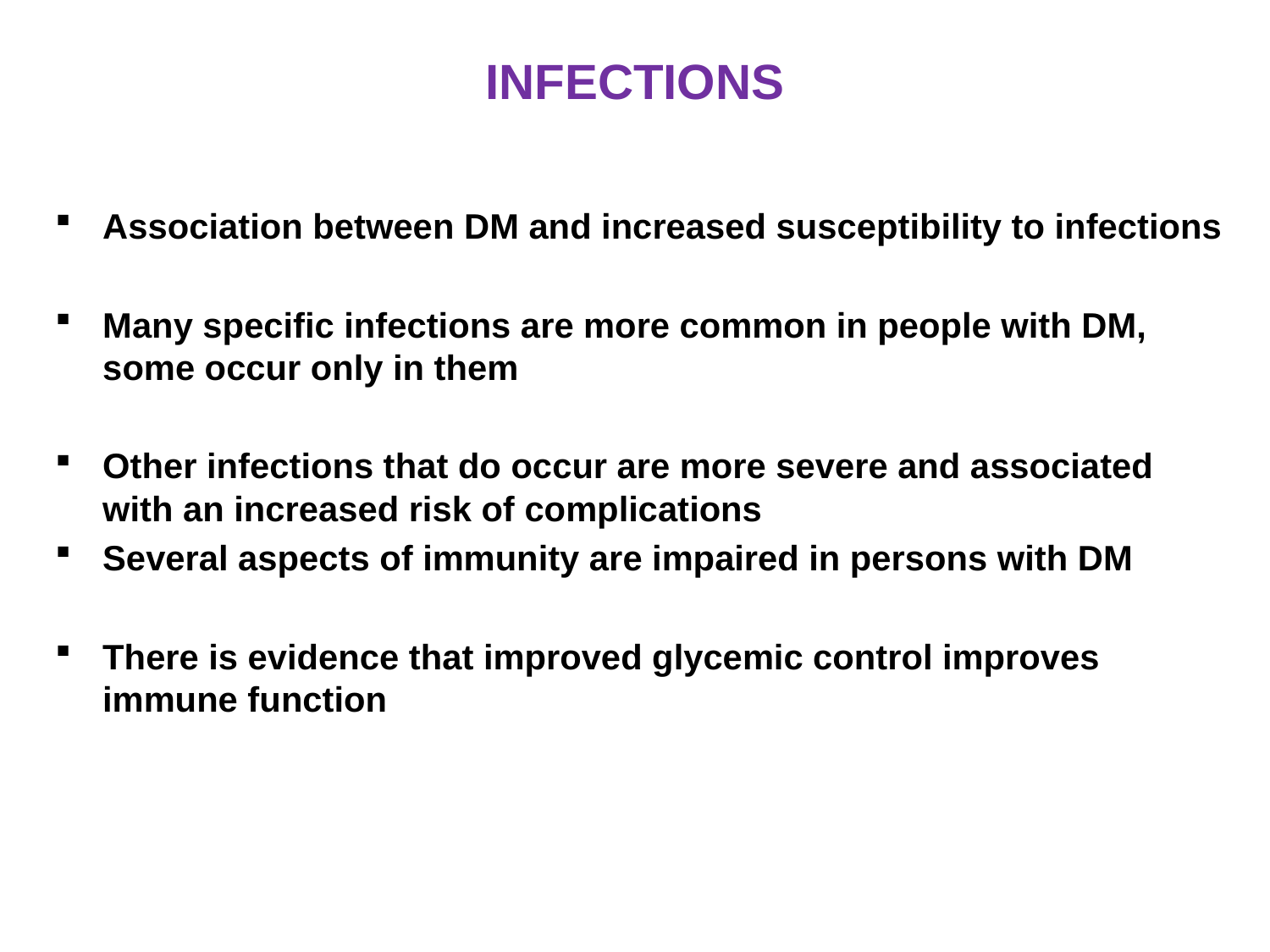

# INFECTIONS

Association between DM and increased susceptibility to infections

Many specific infections are more common in people with DM, some occur only in them

Other infections that do occur are more severe and associated with an increased risk of complications
Several aspects of immunity are impaired in persons with DM

There is evidence that improved glycemic control improves immune function